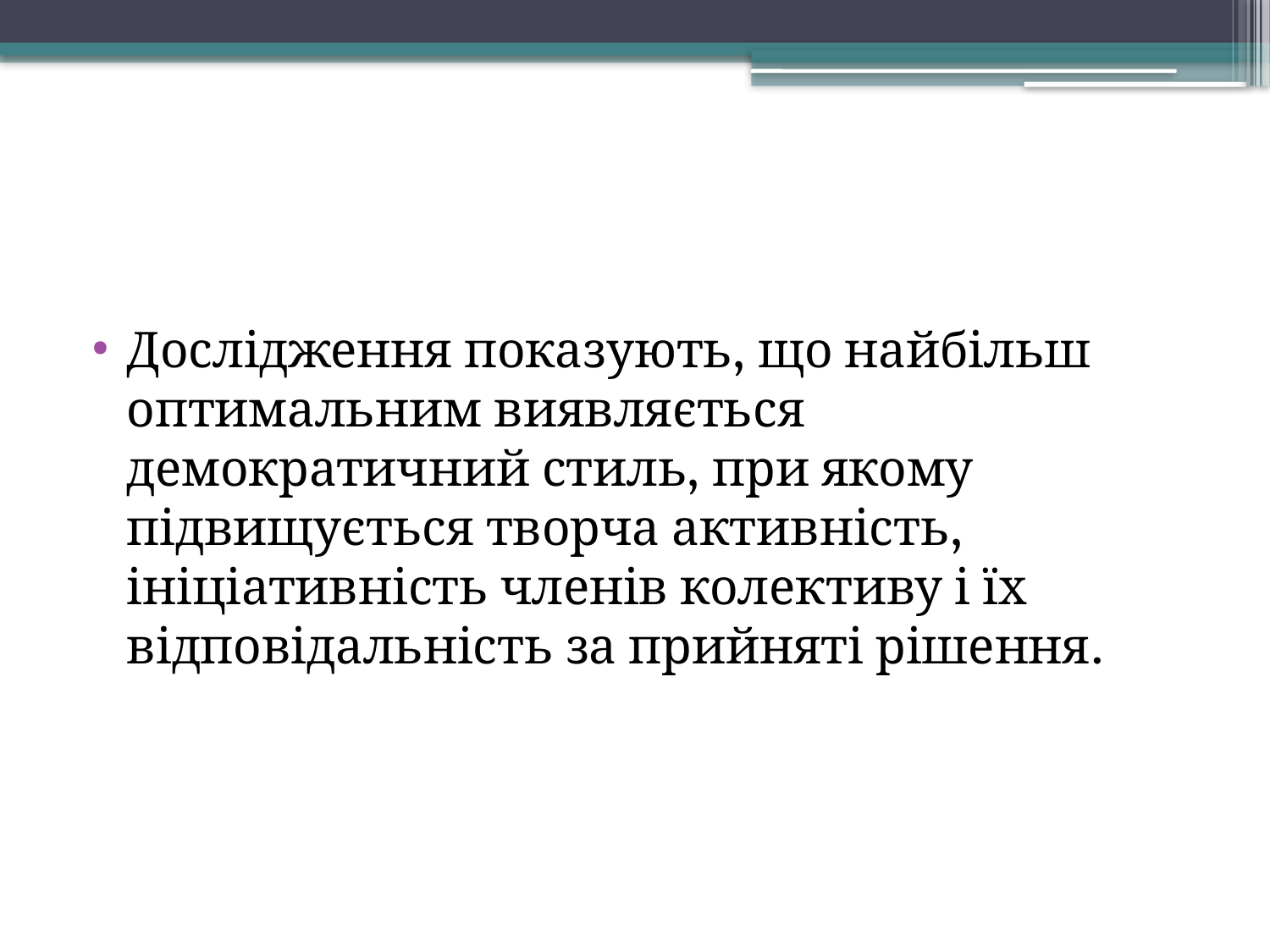

Дослідження показують, що найбільш оптимальним виявляється демократичний стиль, при якому підвищується творча активність, ініціативність членів колективу і їх відповідальність за прийняті рішення.